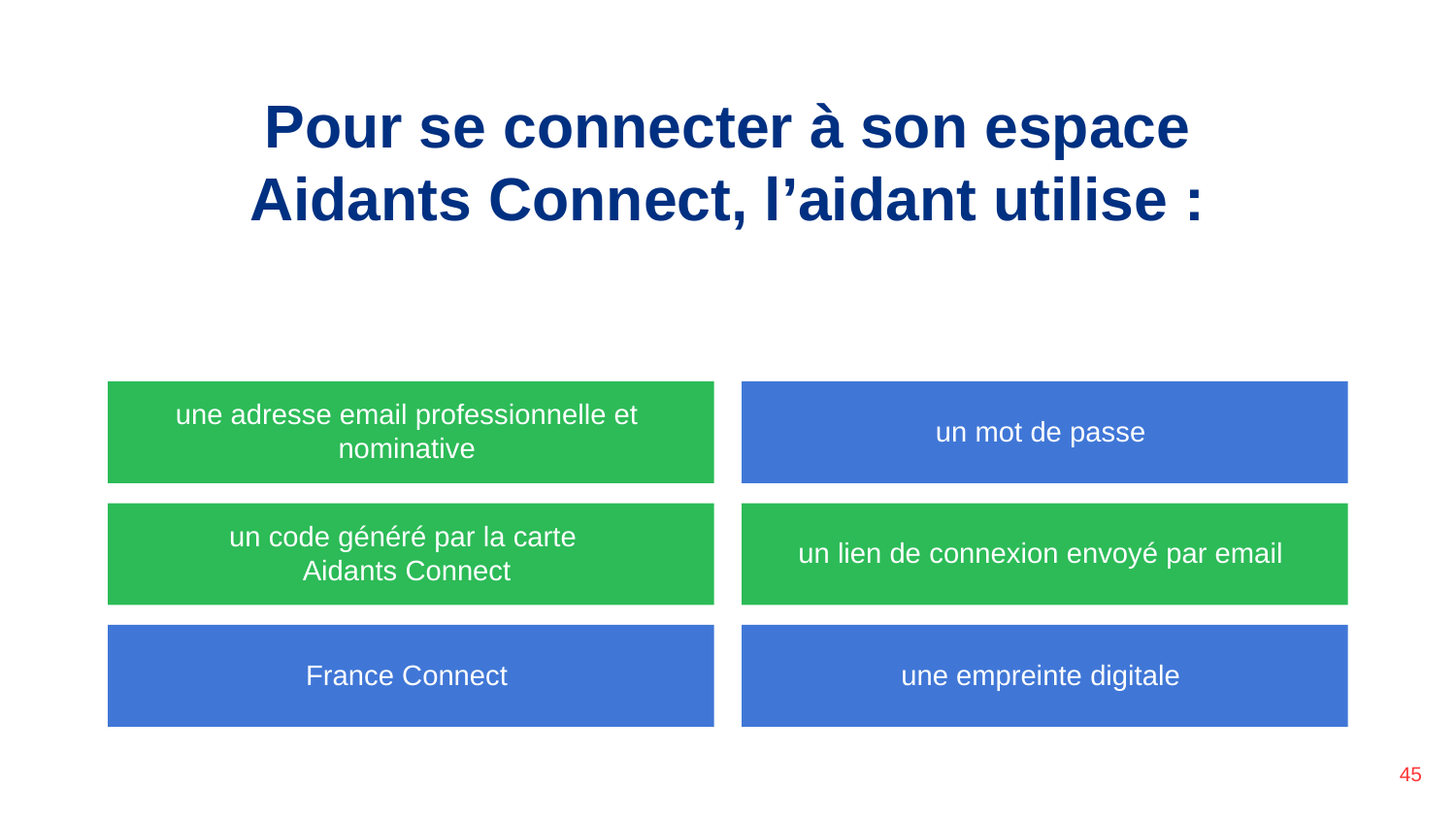

Pour se connecter à son espace Aidants Connect, l’aidant utilise :

une adresse email professionnelle et nominative

un mot de passe

un code généré par la carte
Aidants Connect

un lien de connexion envoyé par email

France Connect

une empreinte digitale
45